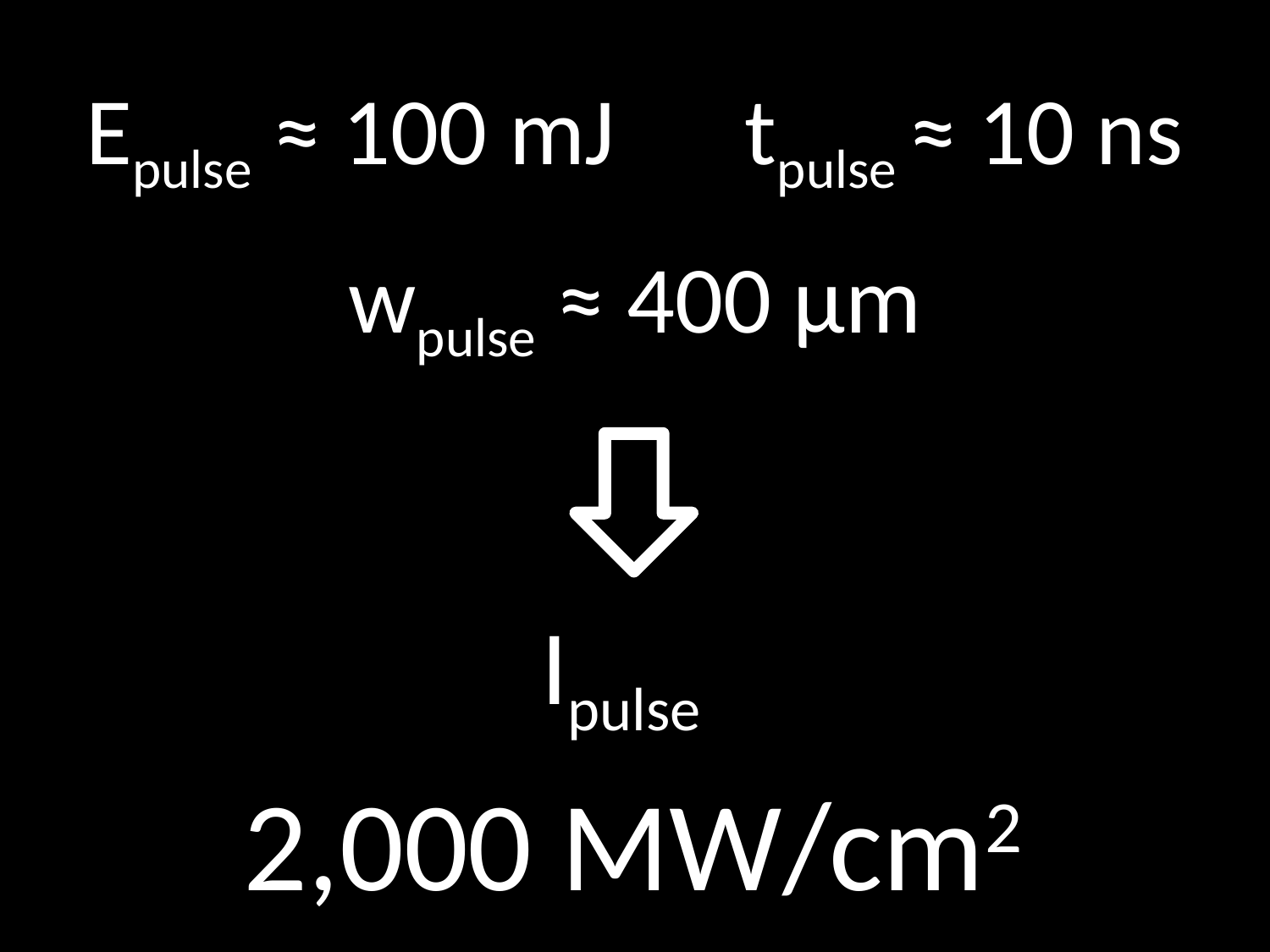

Epulse ≈ 100 mJ      tpulse ≈ 10 ns

wpulse ≈ 400 μm

Ipulse

2,000 MW/cm2